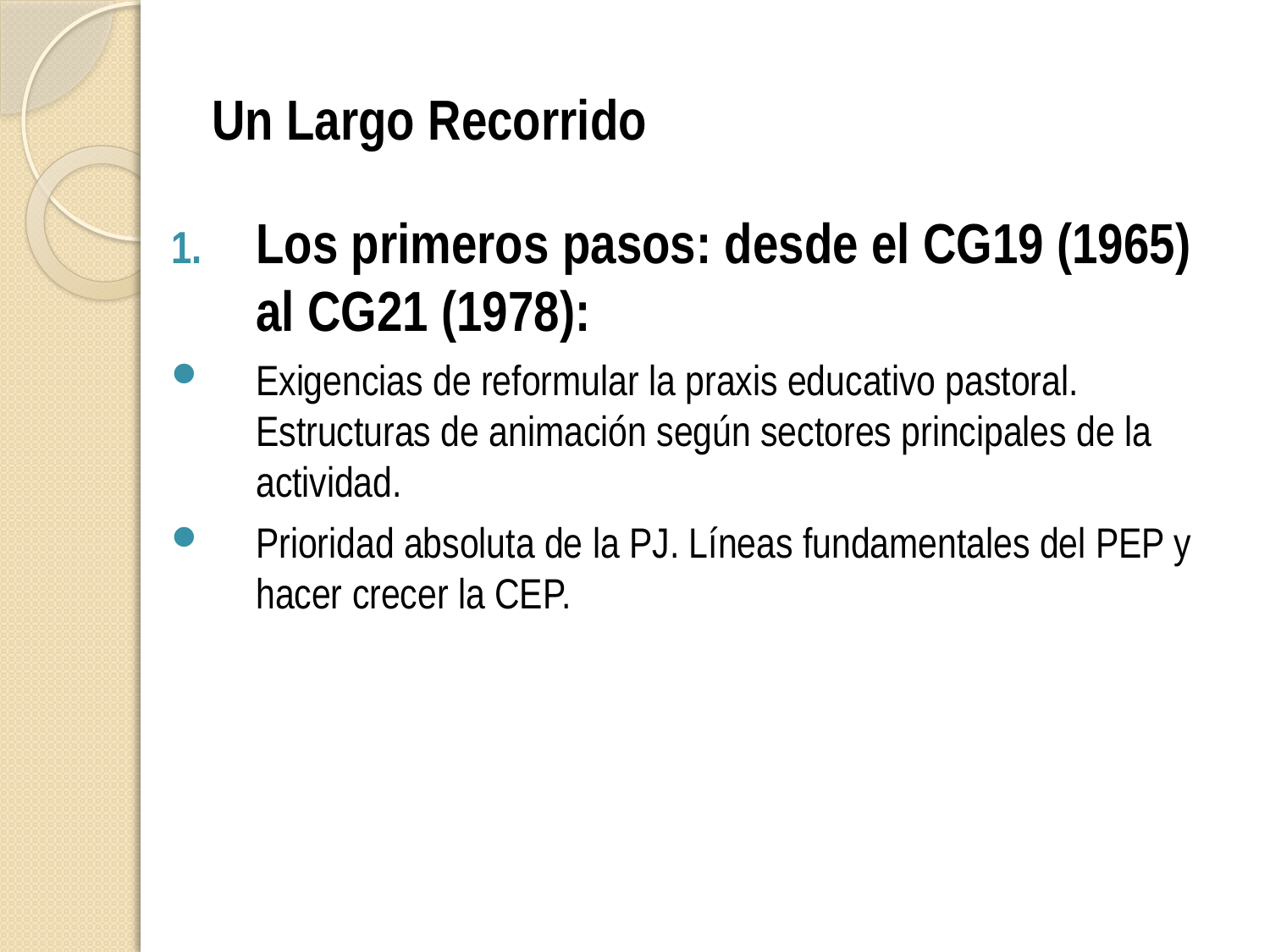

# Un Largo Recorrido
Los primeros pasos: desde el CG19 (1965) al CG21 (1978):
Exigencias de reformular la praxis educativo pastoral. Estructuras de animación según sectores principales de la actividad.
Prioridad absoluta de la PJ. Líneas fundamentales del PEP y hacer crecer la CEP.